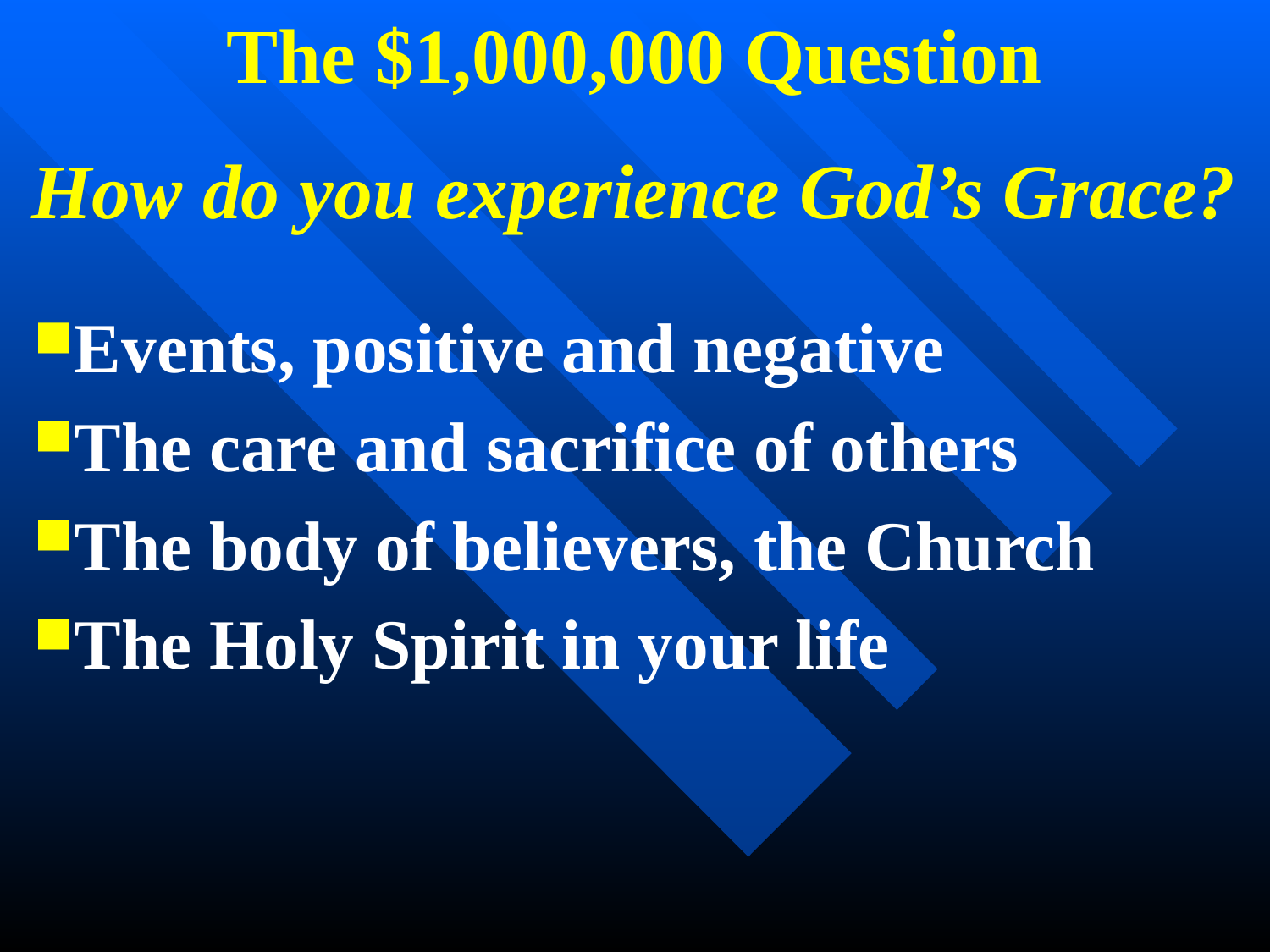

The $1,000,000 Question

How do you experience God’s Grace?
Events, positive and negative
The care and sacrifice of others
The body of believers, the Church
The Holy Spirit in your life